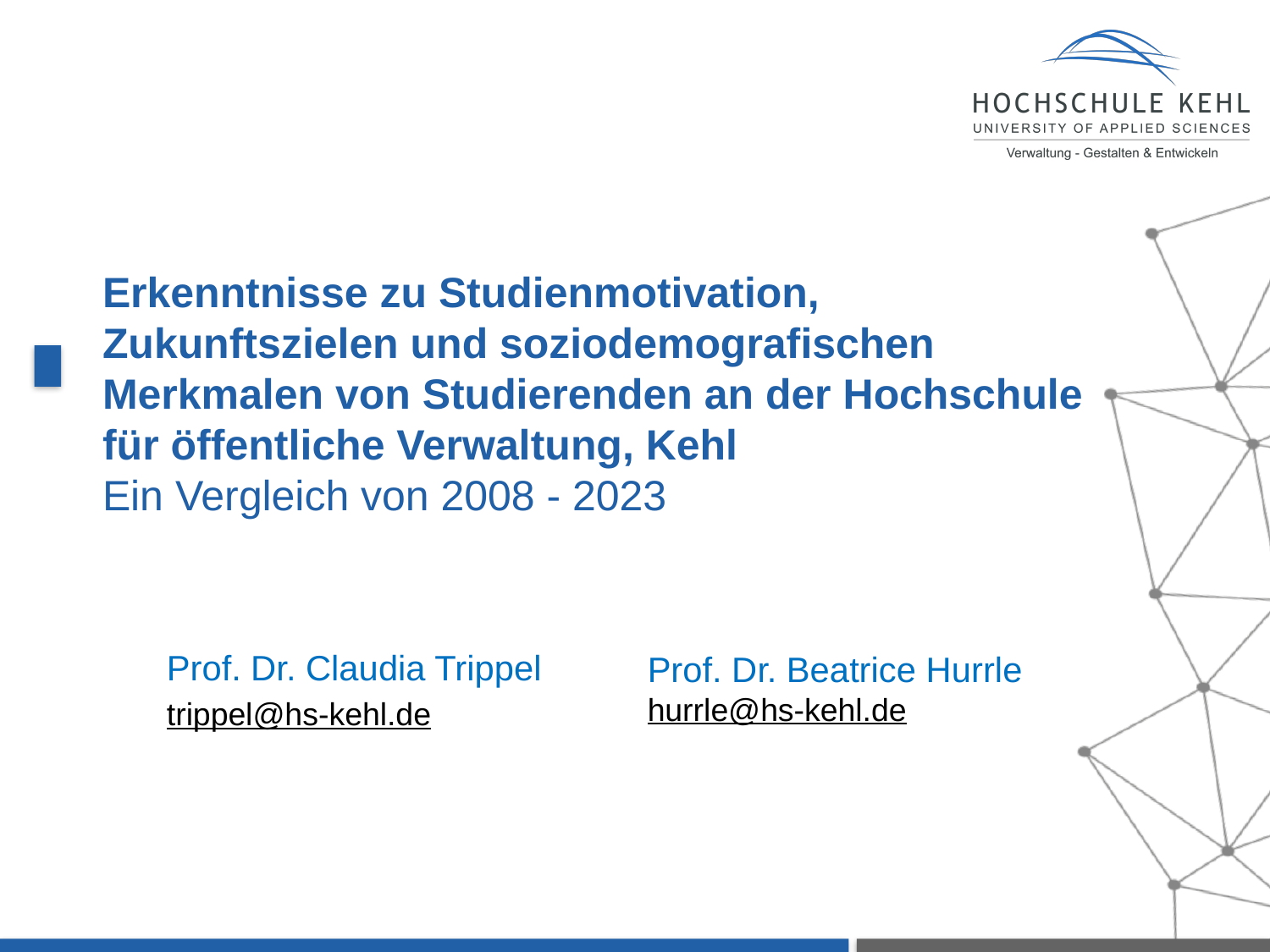

Erkenntnisse zu Studienmotivation, Zukunftszielen und soziodemografischen Merkmalen von Studierenden an der Hochschule für öffentliche Verwaltung, Kehl
Ein Vergleich von 2008 - 2023

Prof. Dr. Claudia Trippel
trippel@hs-kehl.de

Prof. Dr. Beatrice Hurrle
hurrle@hs-kehl.de